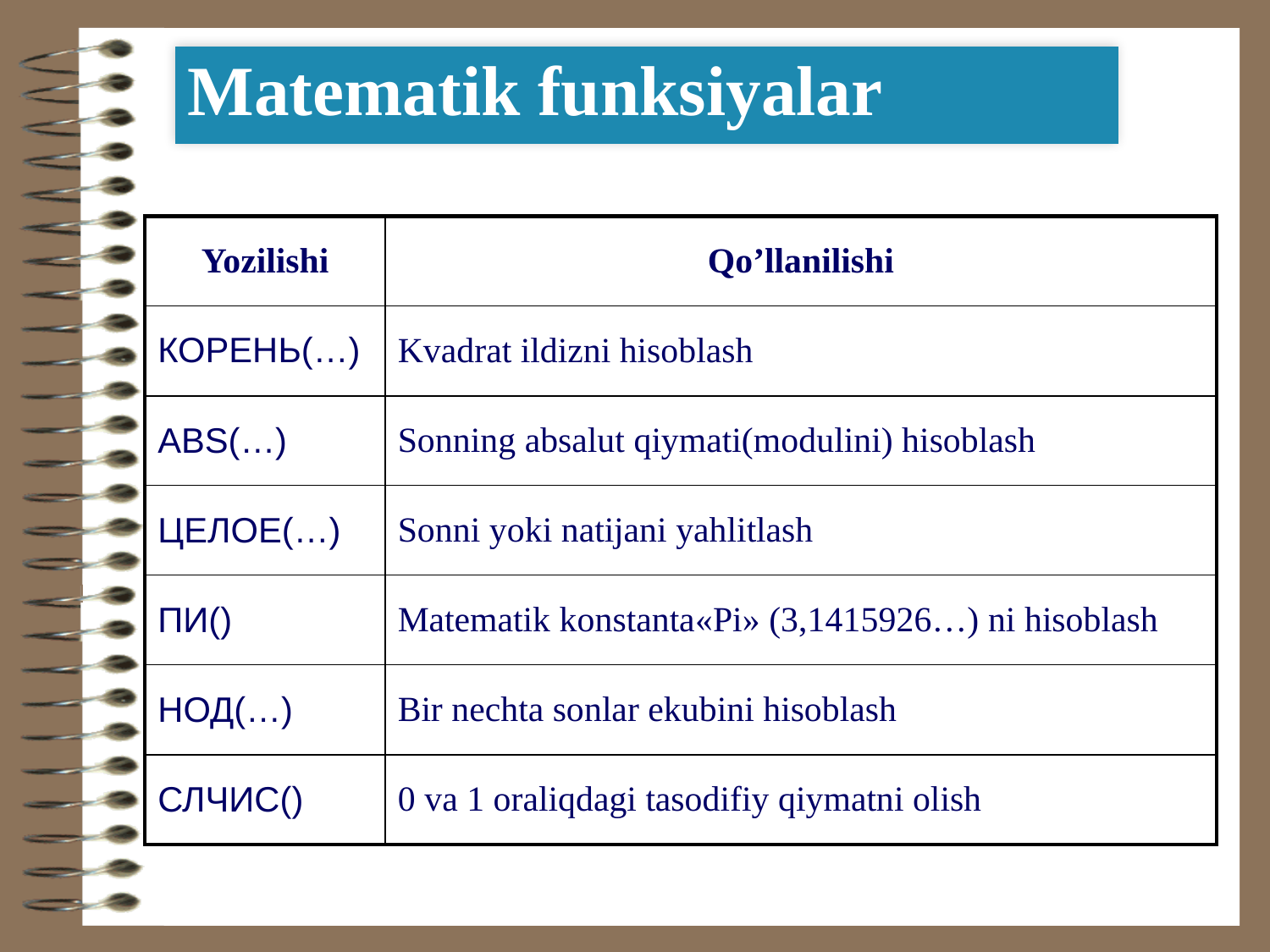

| Matematik funksiyalar |
| --- |

| Yozilishi | Qo’llanilishi |
| --- | --- |
| КОРЕНЬ(…) | Kvadrat ildizni hisoblash |
| ABS(…) | Sonning absalut qiymati(modulini) hisoblash |
| ЦЕЛОЕ(…) | Sonni yoki natijani yahlitlash |
| ПИ() | Matematik konstanta«Pi» (3,1415926…) ni hisoblash |
| НОД(…) | Bir nechta sonlar ekubini hisoblash |
| СЛЧИС() | 0 va 1 oraliqdagi tasodifiy qiymatni olish |